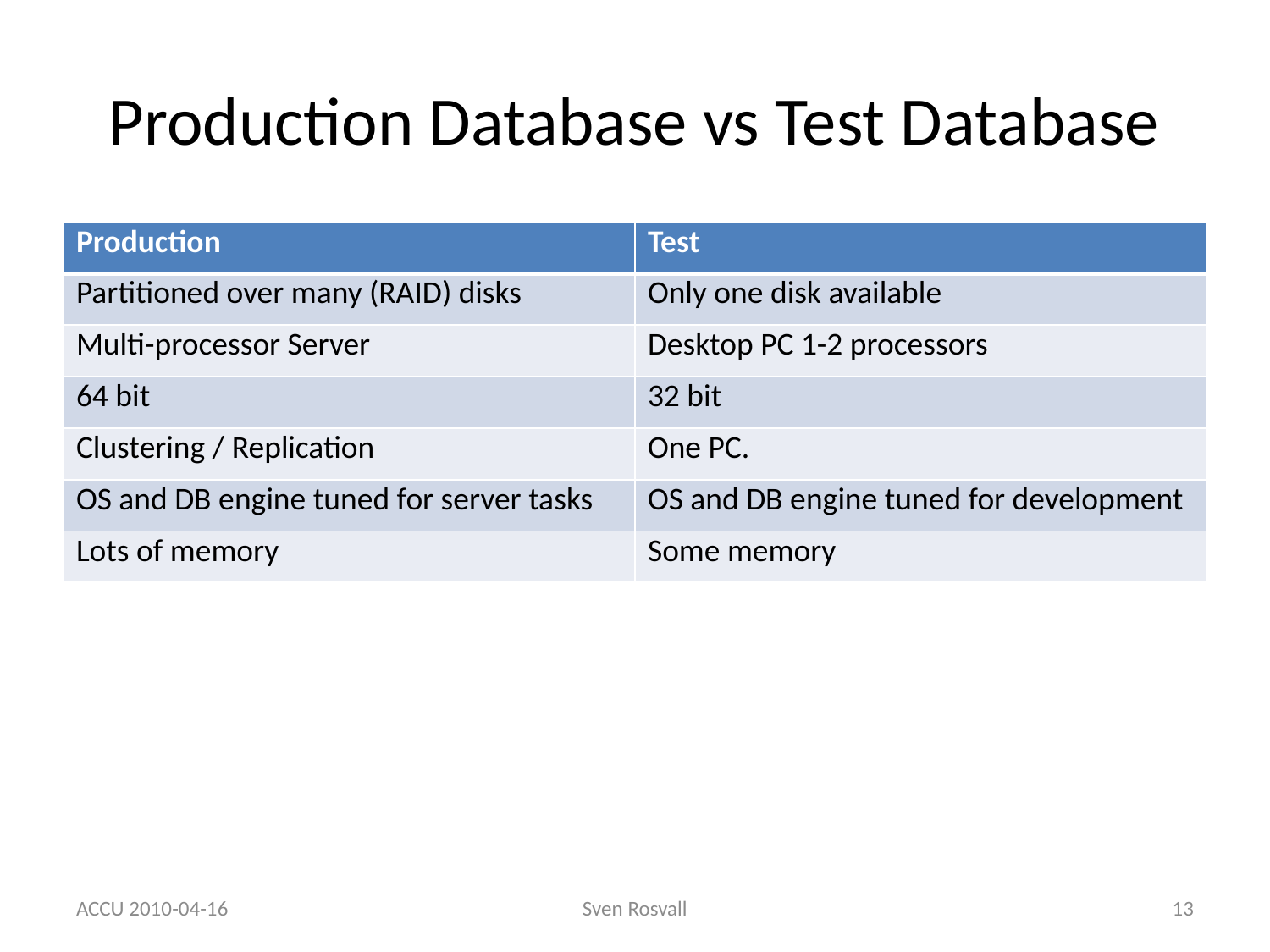

# Production Database vs Test Database
| Production | Test |
| --- | --- |
| Partitioned over many (RAID) disks | Only one disk available |
| Multi-processor Server | Desktop PC 1-2 processors |
| 64 bit | 32 bit |
| Clustering / Replication | One PC. |
| OS and DB engine tuned for server tasks | OS and DB engine tuned for development |
| Lots of memory | Some memory |
ACCU 2010-04-16
Sven Rosvall
13